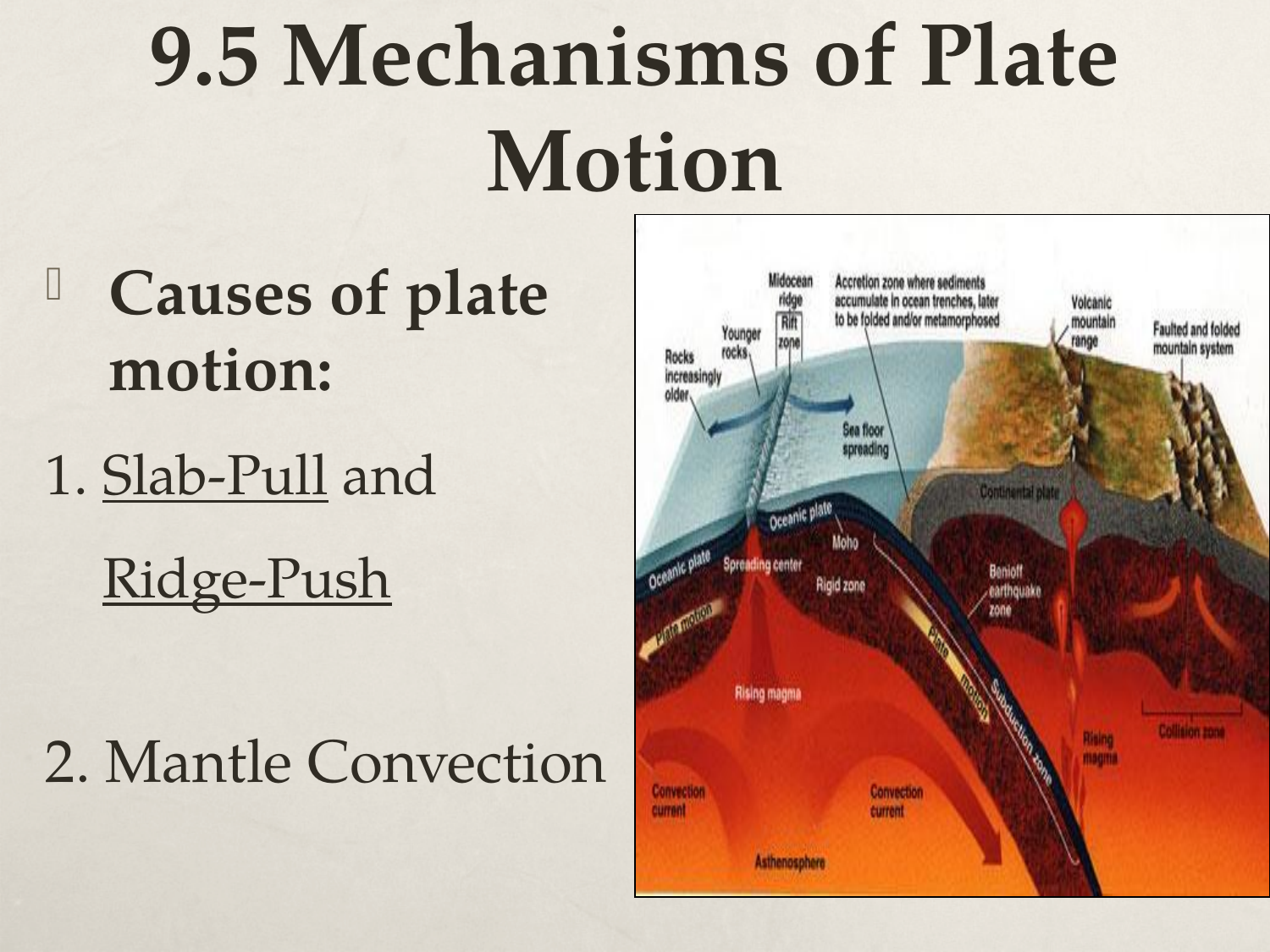

# 9.5 Mechanisms of Plate Motion

Causes of plate motion:
1. Slab-Pull and
    Ridge-Push

2. Mantle Convection